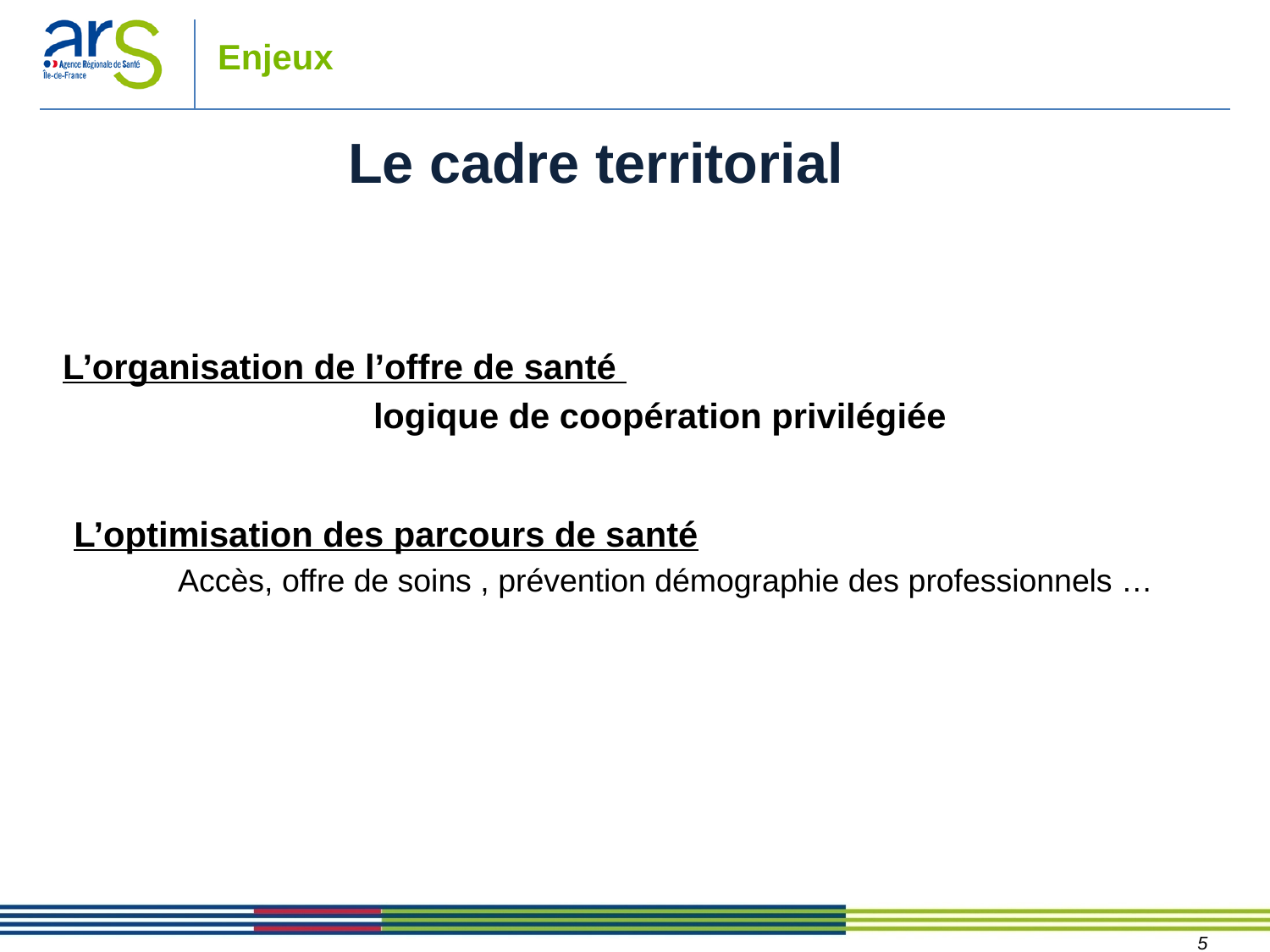

# Enjeux
Le cadre territorial

L’organisation de l’offre de santé
logique de coopération privilégiée

L’optimisation des parcours de santé
Accès, offre de soins , prévention démographie des professionnels …